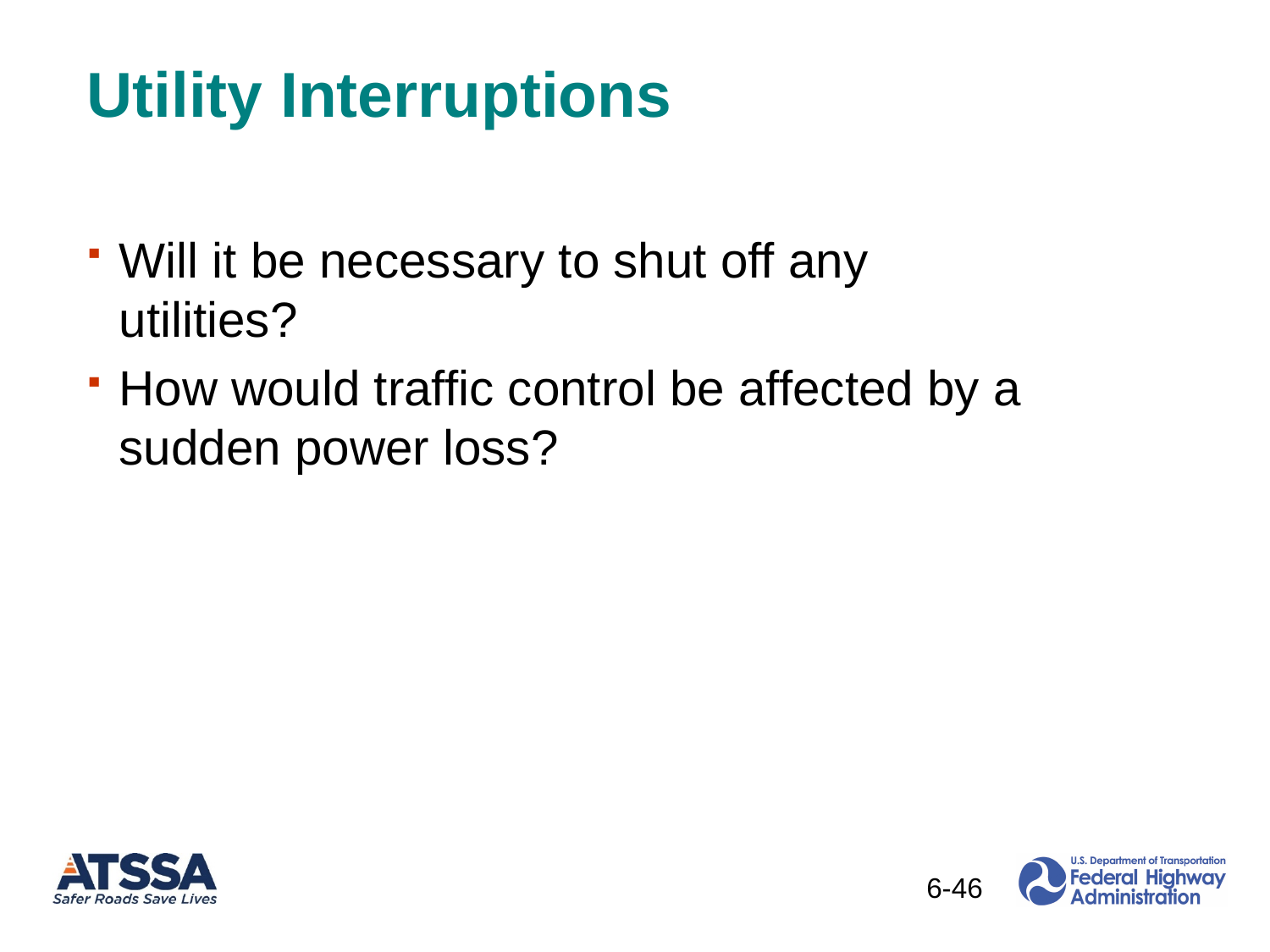

# Utility Interruptions
Will it be necessary to shut off any utilities?
How would traffic control be affected by a sudden power loss?